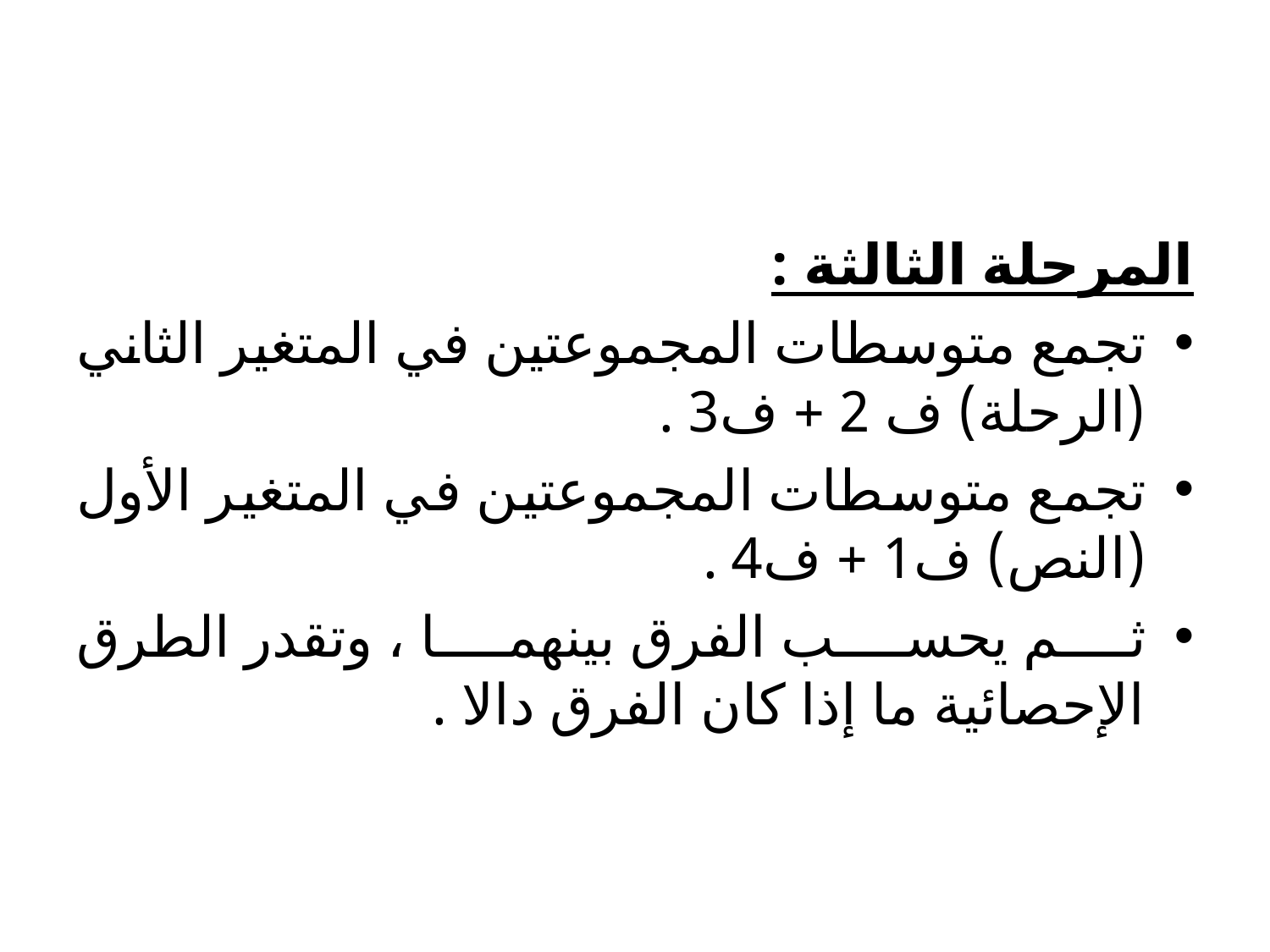

#
المرحلة الثالثة :
تجمع متوسطات المجموعتين في المتغير الثاني (الرحلة) ف 2 + ف3 .
تجمع متوسطات المجموعتين في المتغير الأول (النص) ف1 + ف4 .
ثم يحسب الفرق بينهما ، وتقدر الطرق الإحصائية ما إذا كان الفرق دالا .